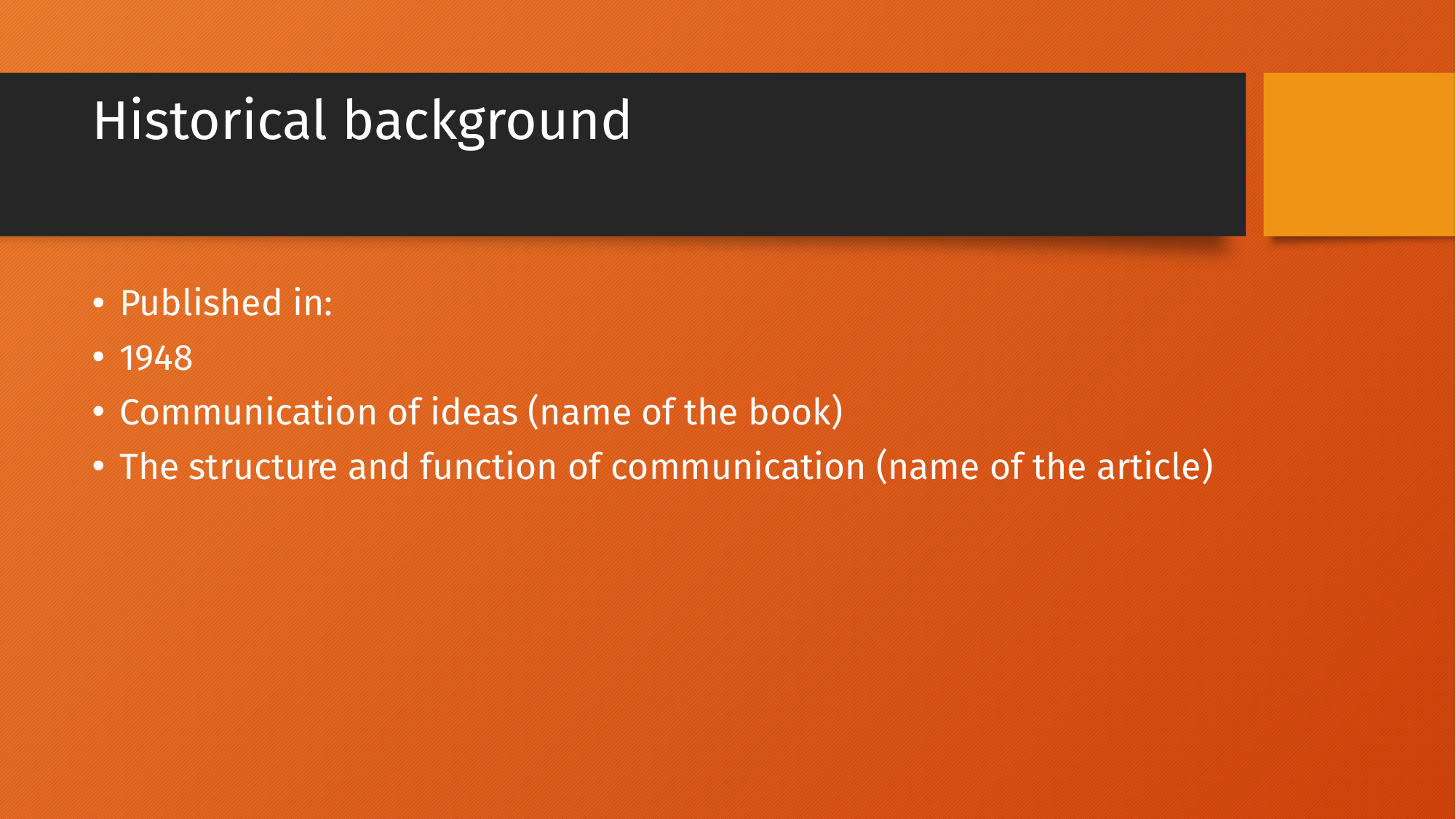

# Historical background
Published in:
1948
Communication of ideas (name of the book)
The structure and function of communication (name of the article)